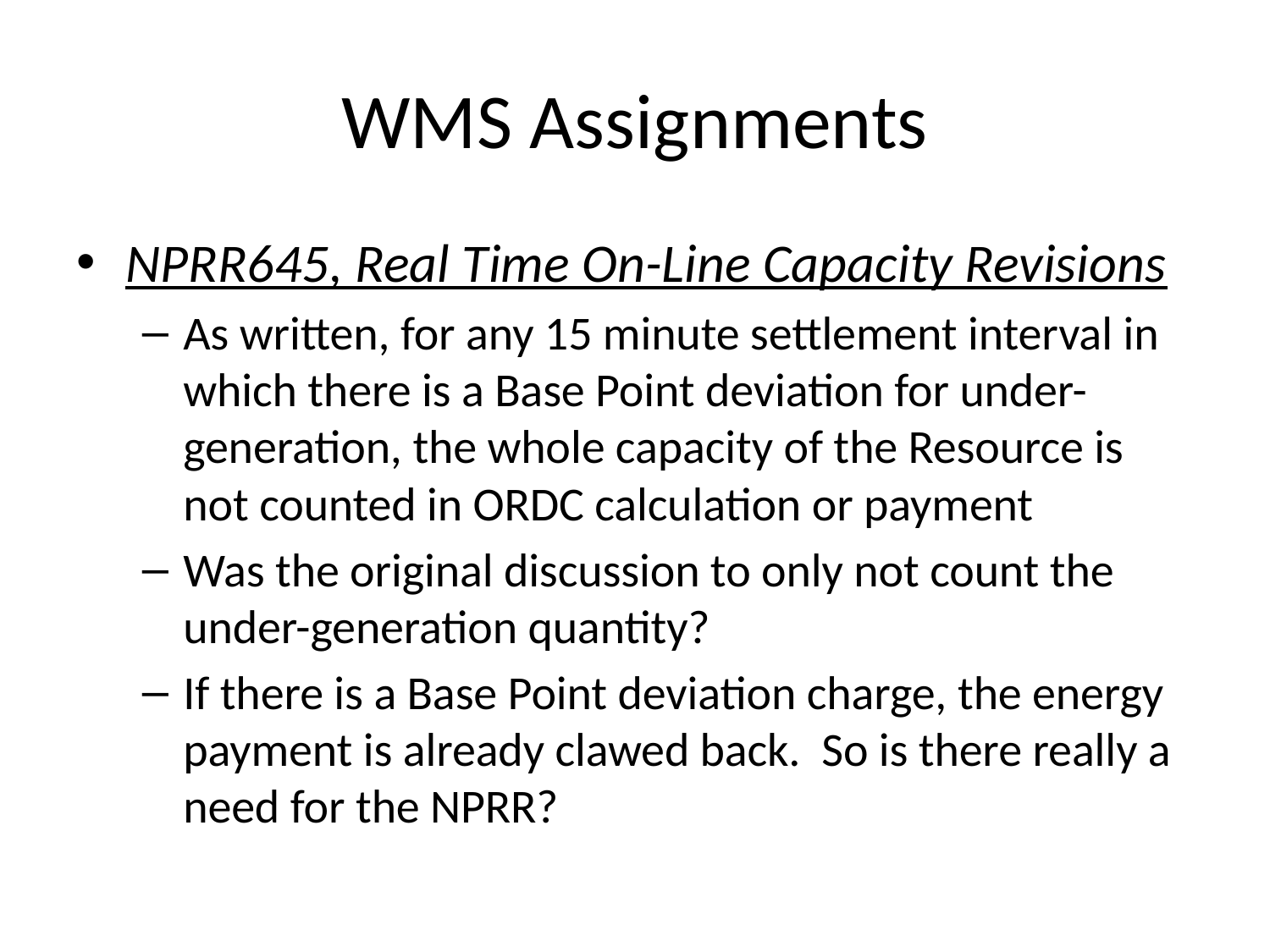

# WMS Assignments
NPRR645, Real Time On-Line Capacity Revisions
As written, for any 15 minute settlement interval in which there is a Base Point deviation for under-generation, the whole capacity of the Resource is not counted in ORDC calculation or payment
Was the original discussion to only not count the under-generation quantity?
If there is a Base Point deviation charge, the energy payment is already clawed back.  So is there really a need for the NPRR?